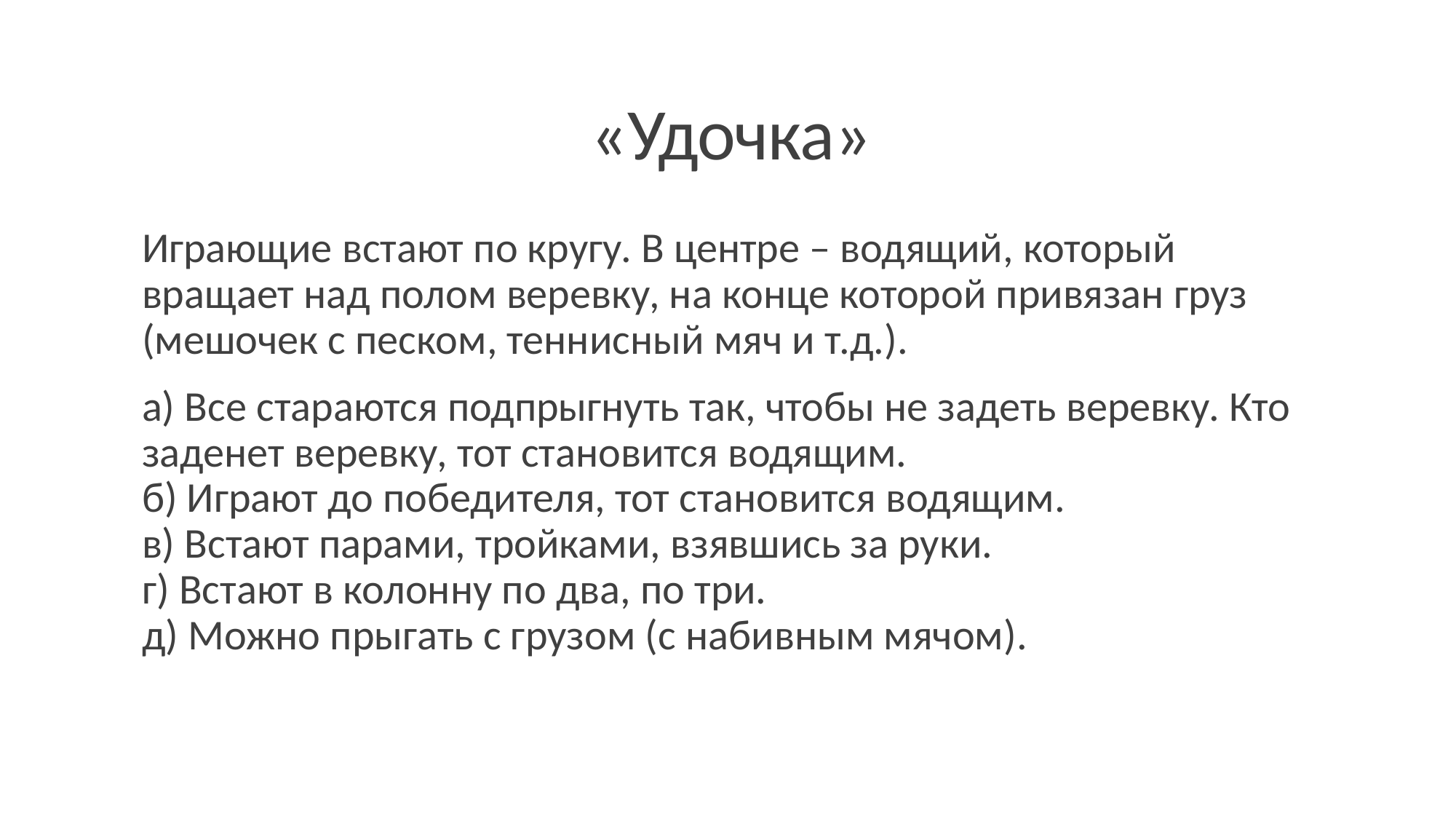

# «Удочка»
Играющие встают по кругу. В центре – водящий, который вращает над полом веревку, на конце которой привязан груз (мешочек с песком, теннисный мяч и т.д.).
а) Все стараются подпрыгнуть так, чтобы не задеть веревку. Кто заденет веревку, тот становится водящим.
б) Играют до победителя, тот становится водящим.
в) Встают парами, тройками, взявшись за руки.
г) Встают в колонну по два, по три.
д) Можно прыгать с грузом (с набивным мячом).